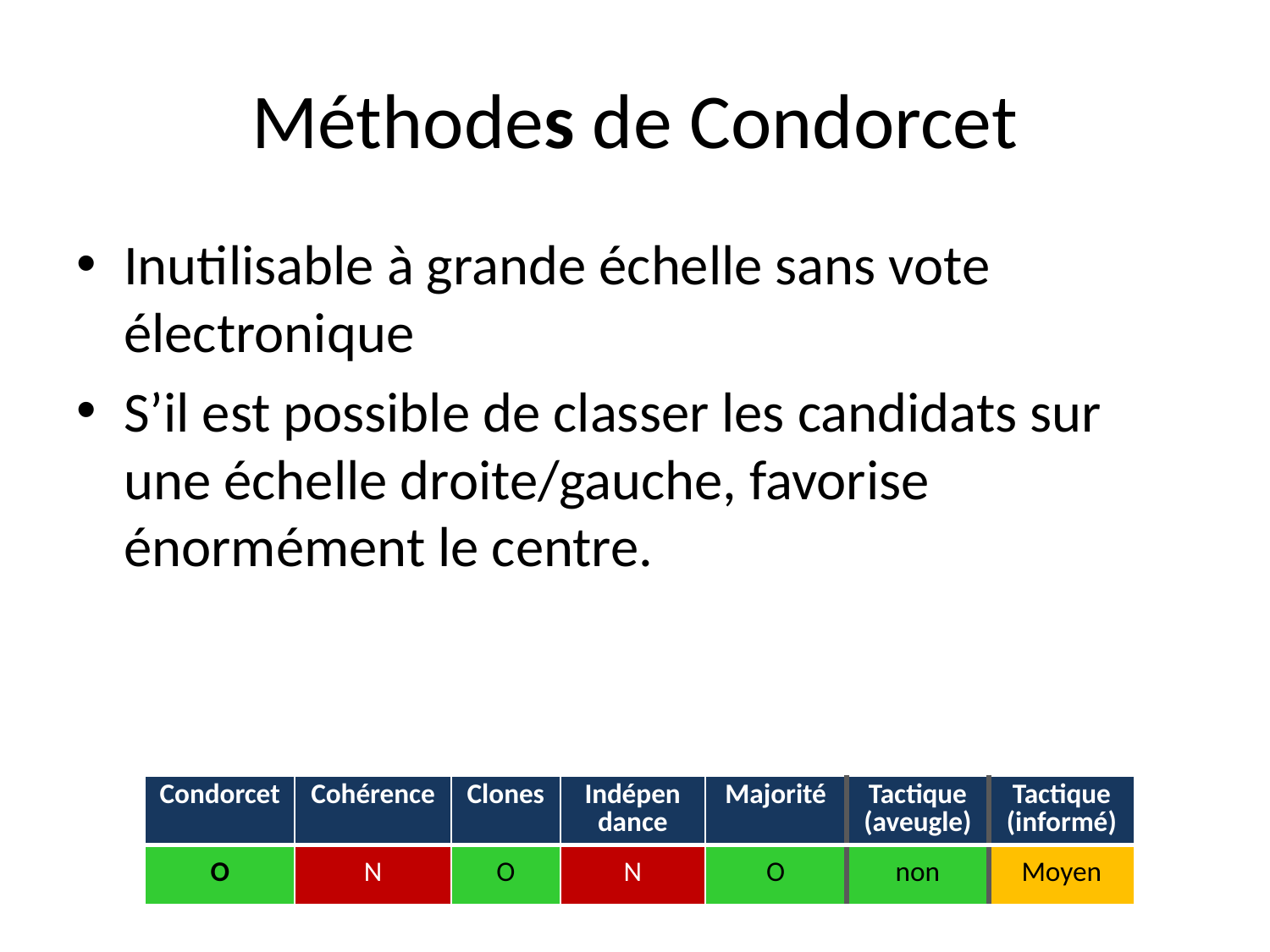

# Méthodes de Condorcet
Inutilisable à grande échelle sans vote électronique
S’il est possible de classer les candidats sur une échelle droite/gauche, favorise énormément le centre.

| Condorcet | Cohérence | Clones | Indépen dance | Majorité | Tactique (aveugle) | Tactique (informé) |
| --- | --- | --- | --- | --- | --- | --- |
| O | N | O | N | O | non | Moyen |